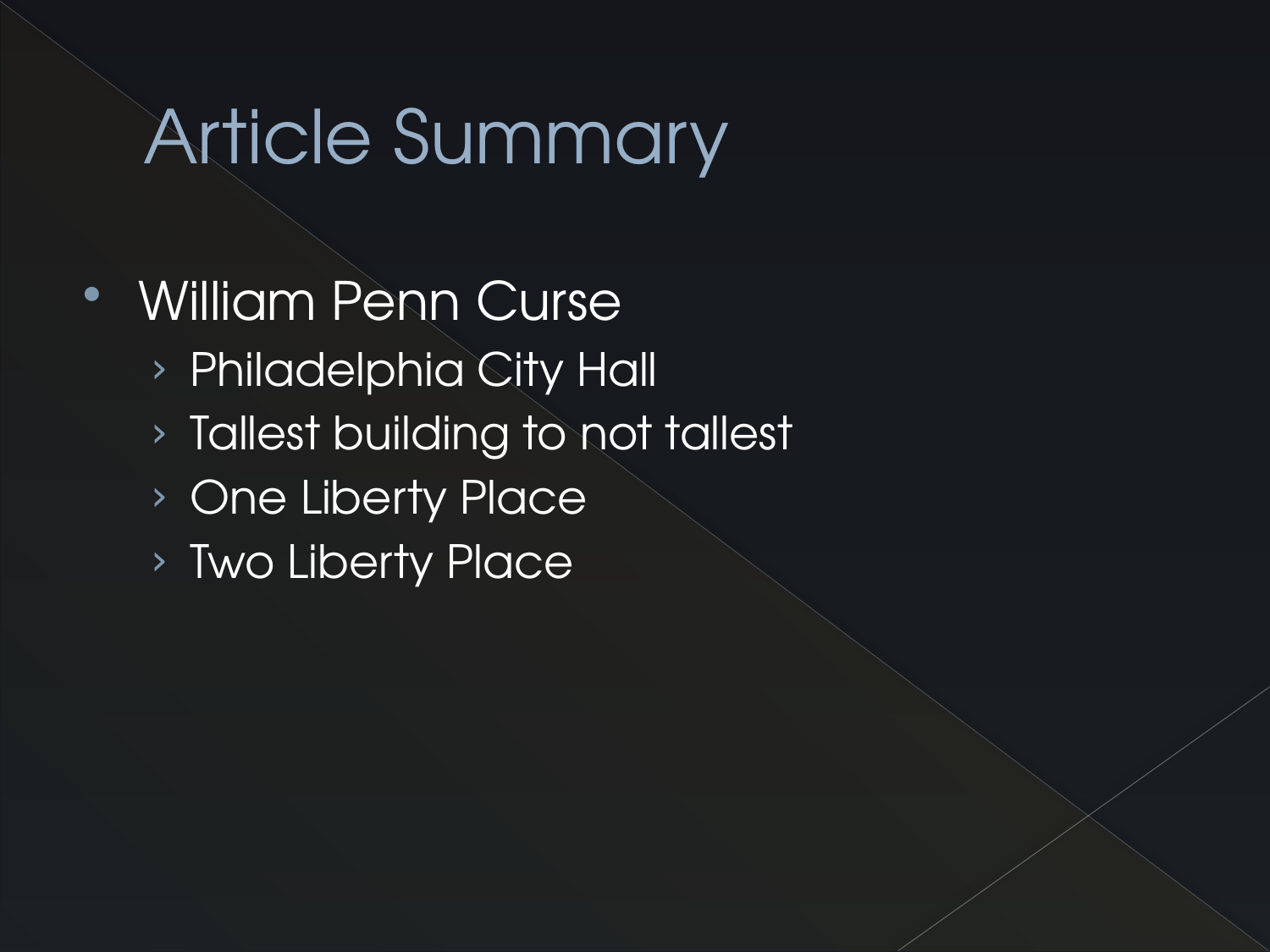

# Article Summary
William Penn Curse
Philadelphia City Hall
Tallest building to not tallest
One Liberty Place
Two Liberty Place